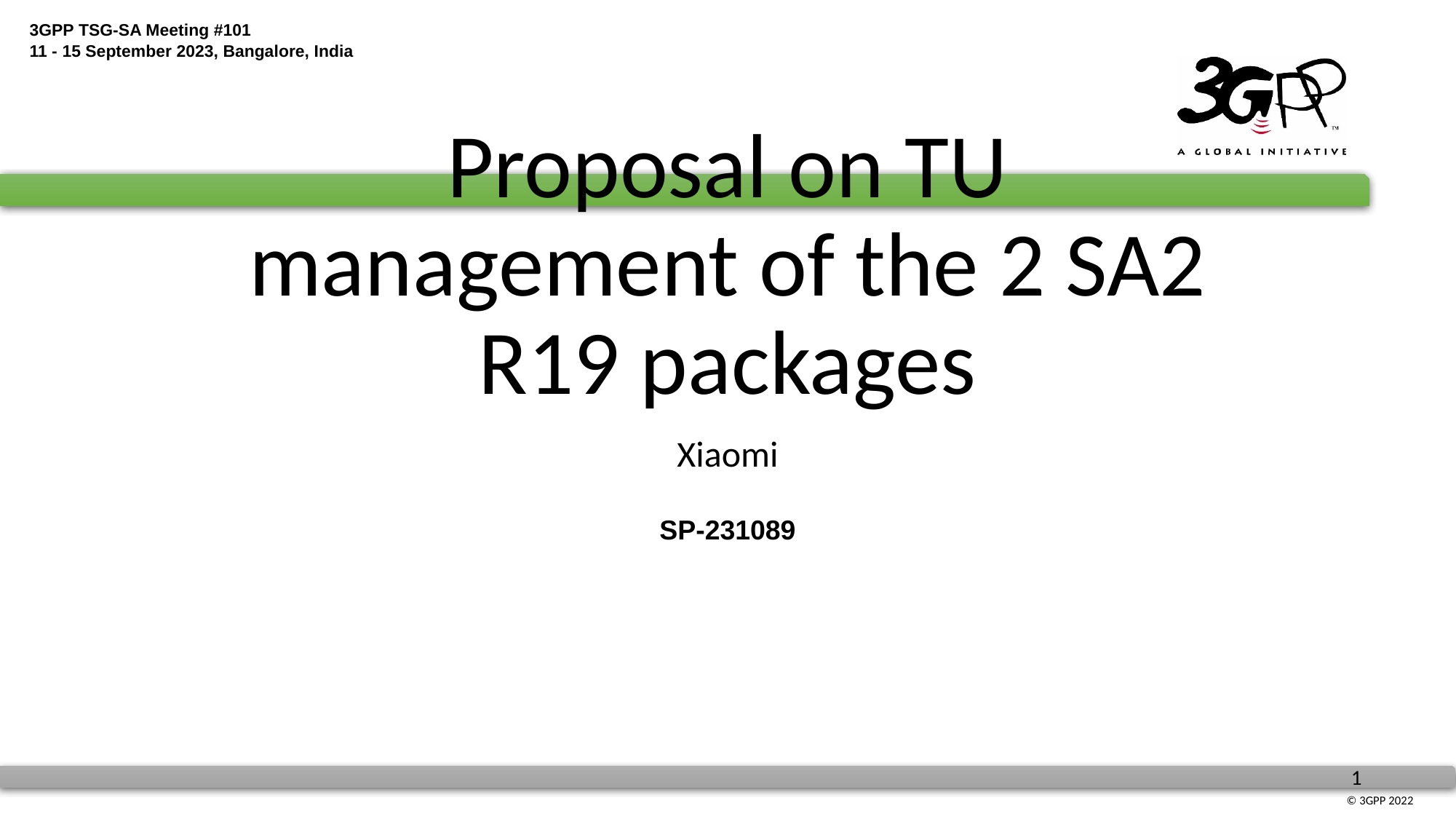

# Proposal on TU management of the 2 SA2 R19 packages
Xiaomi
SP-231089